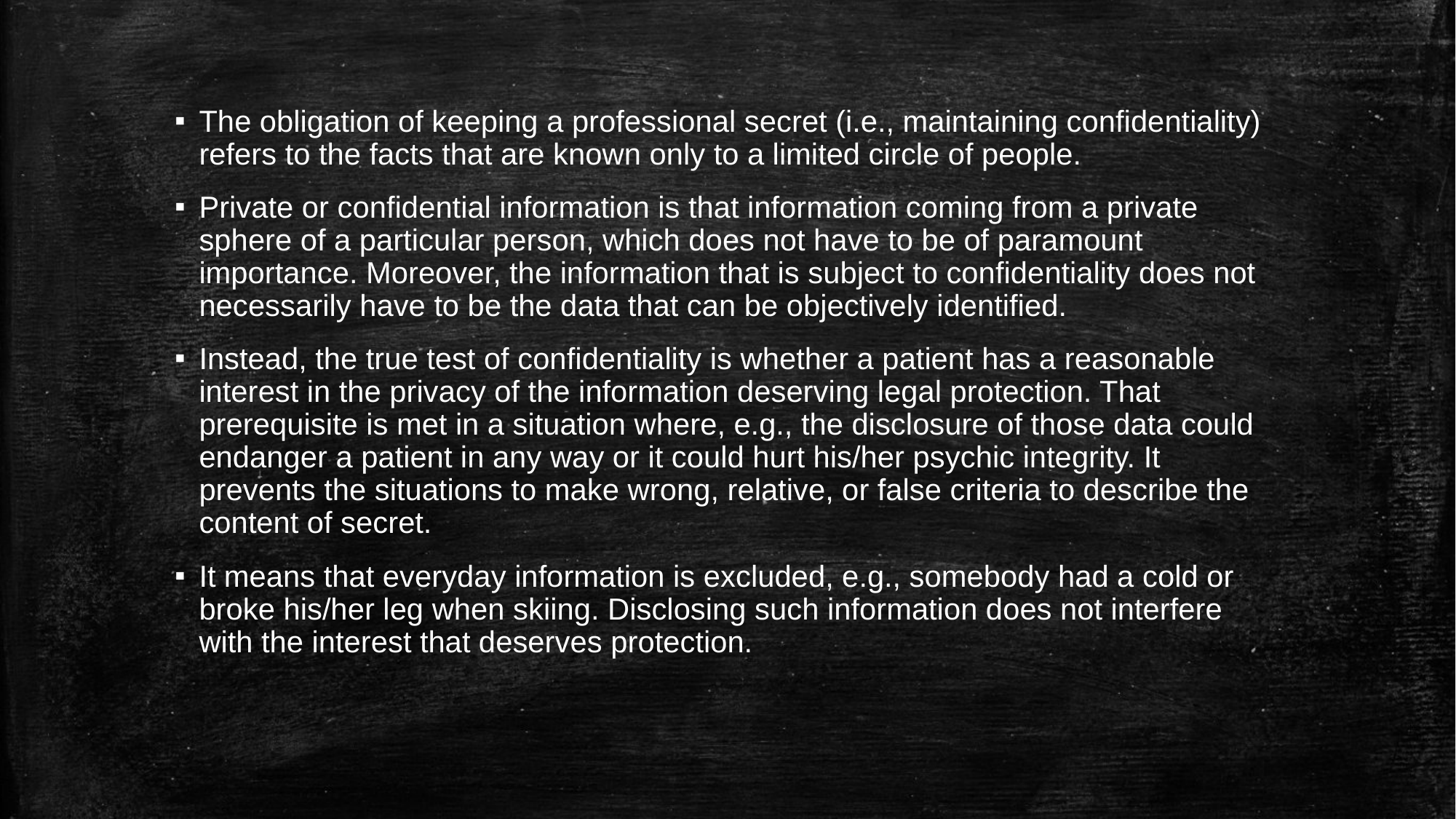

The obligation of keeping a professional secret (i.e., maintaining conﬁdentiality) refers to the facts that are known only to a limited circle of people.
Private or conﬁdential information is that information coming from a private sphere of a particular person, which does not have to be of paramount importance. Moreover, the information that is subject to conﬁdentiality does not necessarily have to be the data that can be objectively identiﬁed.
Instead, the true test of conﬁdentiality is whether a patient has a reasonable interest in the privacy of the information deserving legal protection. That prerequisite is met in a situation where, e.g., the disclosure of those data could endanger a patient in any way or it could hurt his/her psychic integrity. It prevents the situations to make wrong, relative, or false criteria to describe the content of secret.
It means that everyday information is excluded, e.g., somebody had a cold or broke his/her leg when skiing. Disclosing such information does not interfere with the interest that deserves protection.